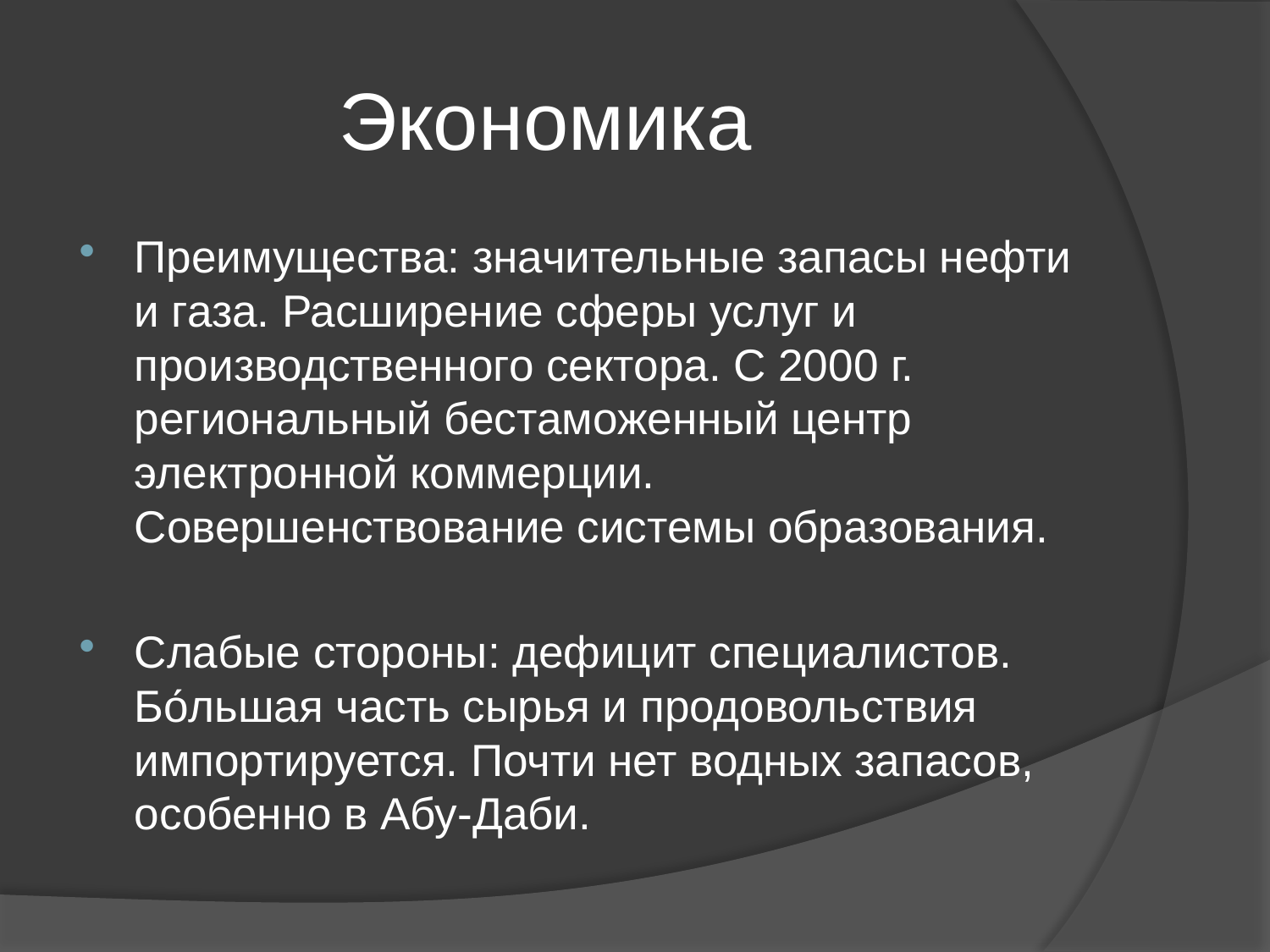

# Экономика
Преимущества: значительные запасы нефти и газа. Расширение сферы услуг и производственного сектора. С 2000 г. региональный бестаможенный центр электронной коммерции. Совершенствование системы образования.

Слабые стороны: дефицит специалистов. Бо́льшая часть сырья и продовольствия импортируется. Почти нет водных запасов, особенно в Абу-Даби.